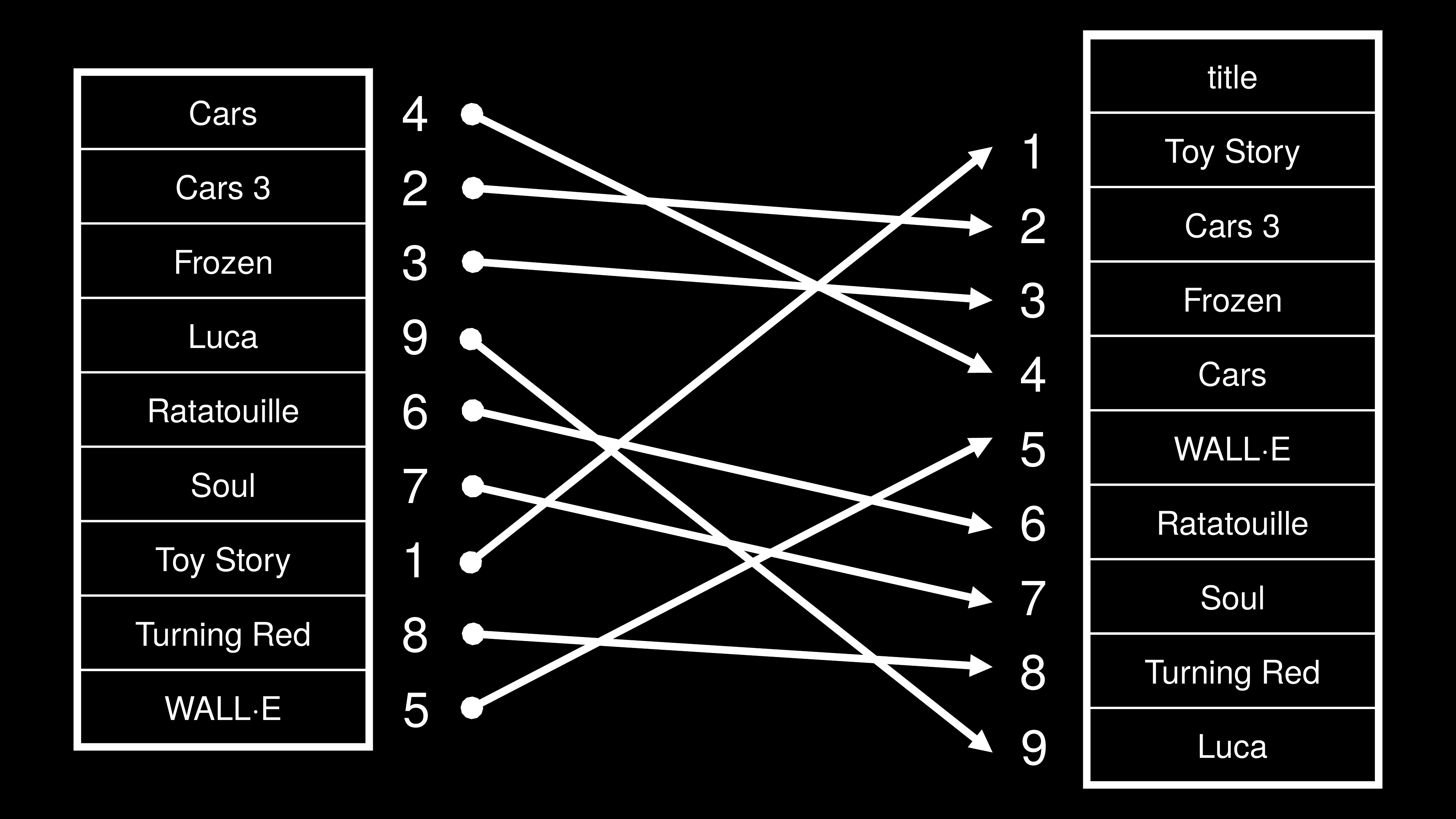

title

Cars
4
Toy Story

1

Cars 3
2

Cars 3
2
Frozen
3

Frozen
3
Luca
9
Cars

4
Ratatouille
6

WALL·E
5

Soul
7
Ratatouille

6
Toy Story
1
Soul
7
Turning Red
8

Turning Red
8
WALL·E
5
Luca
9